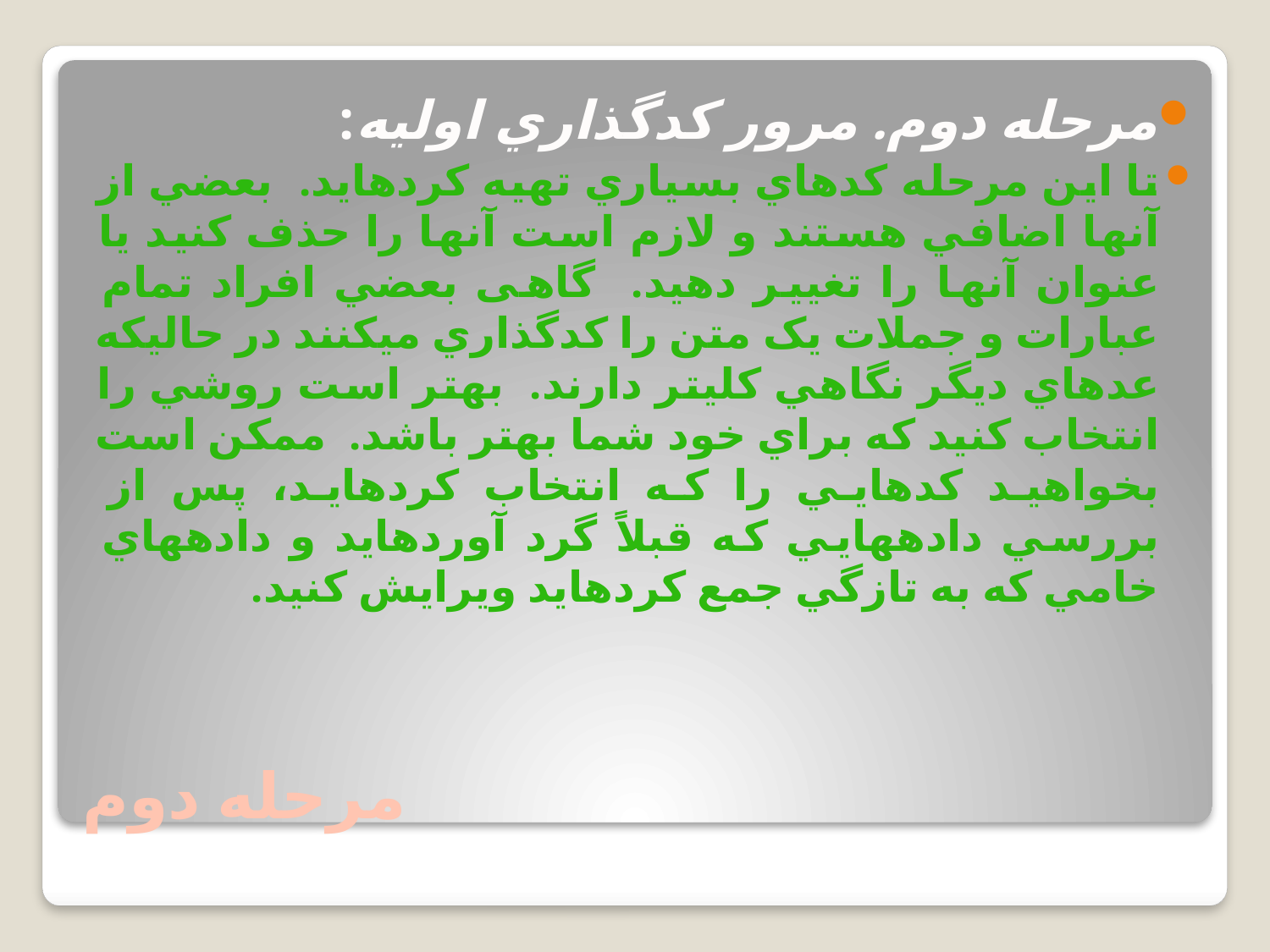

مرحله دوم. مرور کدگذاري اوليه:
تا اين مرحله کدهاي بسياري تهيه کرده­ايد.  بعضي از آنها اضافي هستند و لازم است آنها را حذف کنيد يا عنوان آنها را تغيير دهيد.  گاهی بعضي افراد تمام عبارات و جملات يک متن را کدگذاري مي‏کنند در حاليکه عده‏اي ديگر نگاهي کلي‏تر دارند.  بهتر است روشي را انتخاب کنيد که براي خود شما بهتر باشد.  ممکن است بخواهيد کدهايي را که انتخاب کرده‏ايد، پس از بررسي داده‏هايي که قبلاً گرد آورده‏ايد و داده‏هاي خامي که به تازگي جمع کرده‏ايد ويرايش کنيد.

# مرحله دوم